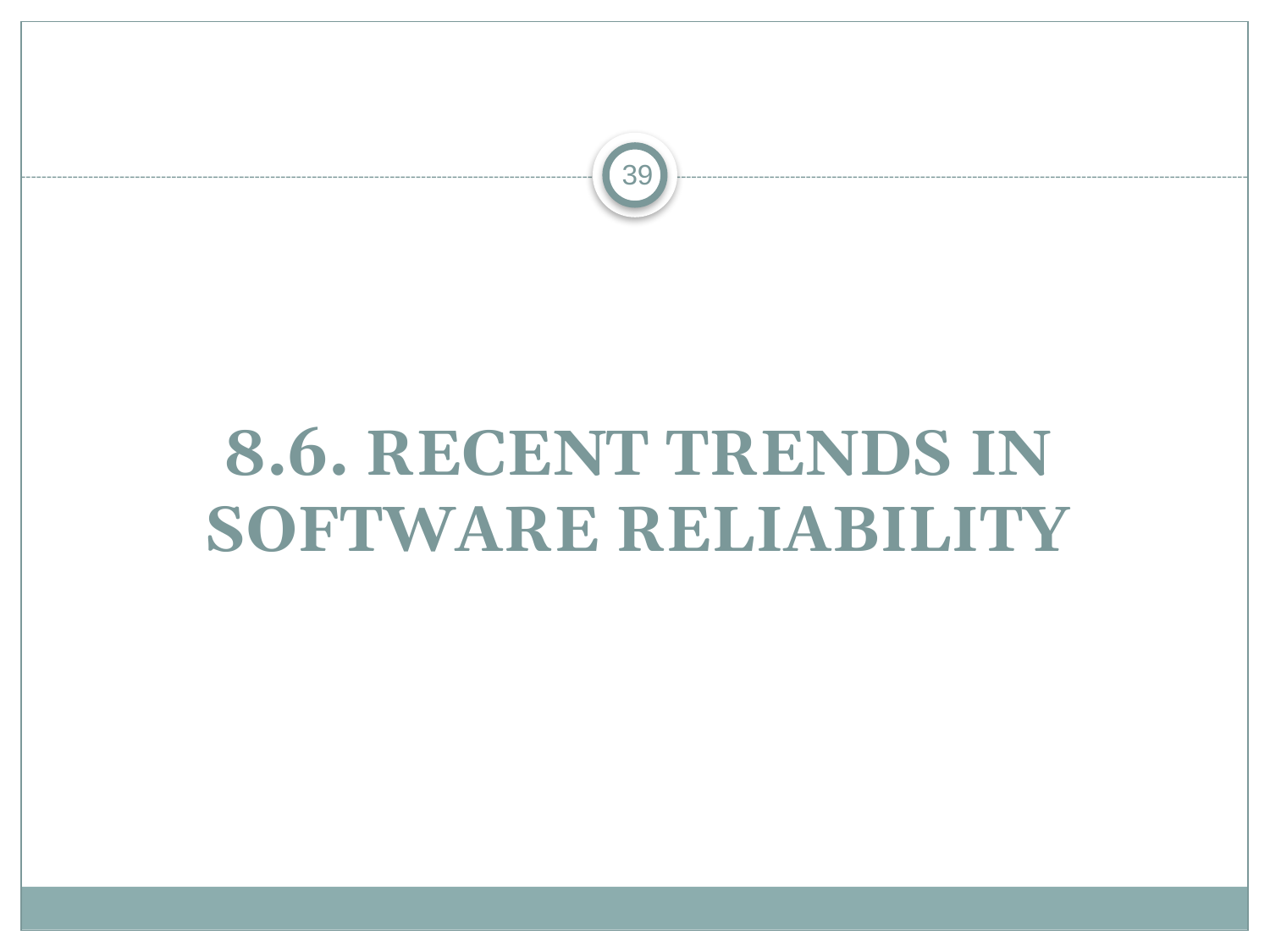

39
# 8.6. RECENT tRENDS IN SOFTWARE RELIABILITY